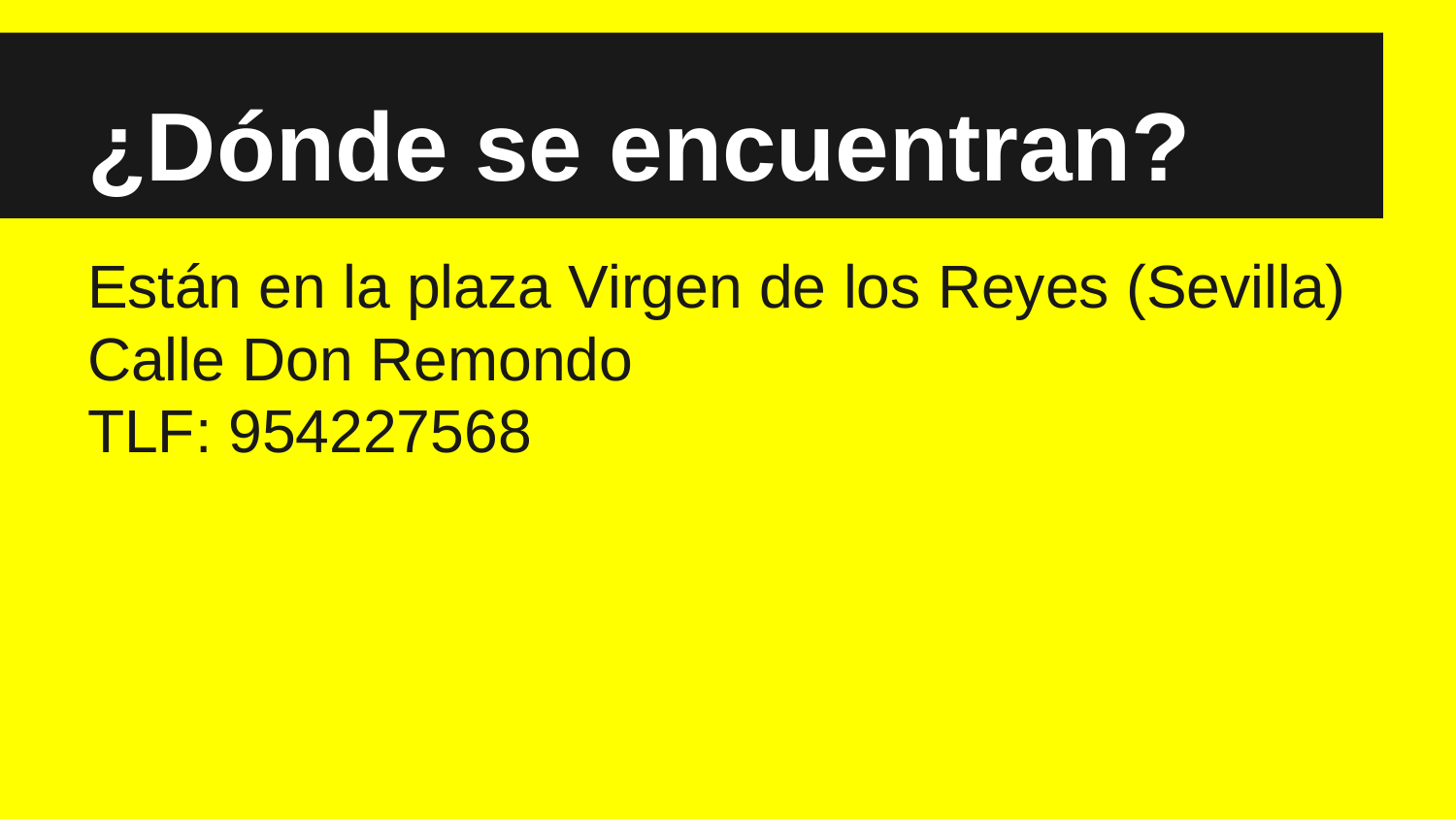

# ¿Dónde se encuentran?
Están en la plaza Virgen de los Reyes (Sevilla)
Calle Don Remondo
TLF: 954227568